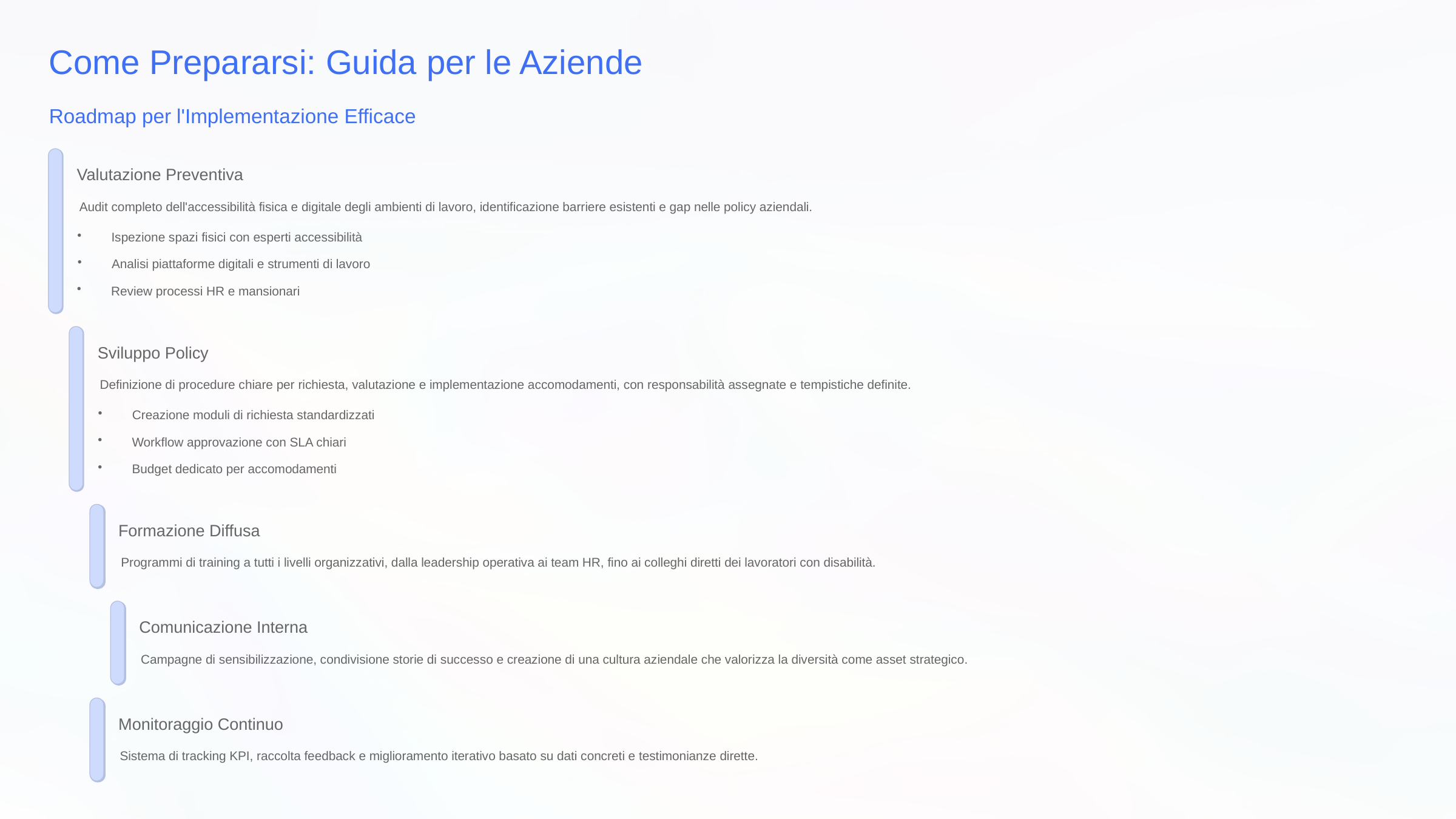

Come Prepararsi: Guida per le Aziende
Roadmap per l'Implementazione Efficace

Valutazione Preventiva
Audit completo dell'accessibilità fisica e digitale degli ambienti di lavoro, identificazione barriere esistenti e gap nelle policy aziendali.
Ispezione spazi fisici con esperti accessibilità
Analisi piattaforme digitali e strumenti di lavoro
Review processi HR e mansionari

Sviluppo Policy
Definizione di procedure chiare per richiesta, valutazione e implementazione accomodamenti, con responsabilità assegnate e tempistiche definite.
Creazione moduli di richiesta standardizzati
Workflow approvazione con SLA chiari
Budget dedicato per accomodamenti

Formazione Diffusa
Programmi di training a tutti i livelli organizzativi, dalla leadership operativa ai team HR, fino ai colleghi diretti dei lavoratori con disabilità.

Comunicazione Interna
Campagne di sensibilizzazione, condivisione storie di successo e creazione di una cultura aziendale che valorizza la diversità come asset strategico.

Monitoraggio Continuo
Sistema di tracking KPI, raccolta feedback e miglioramento iterativo basato su dati concreti e testimonianze dirette.